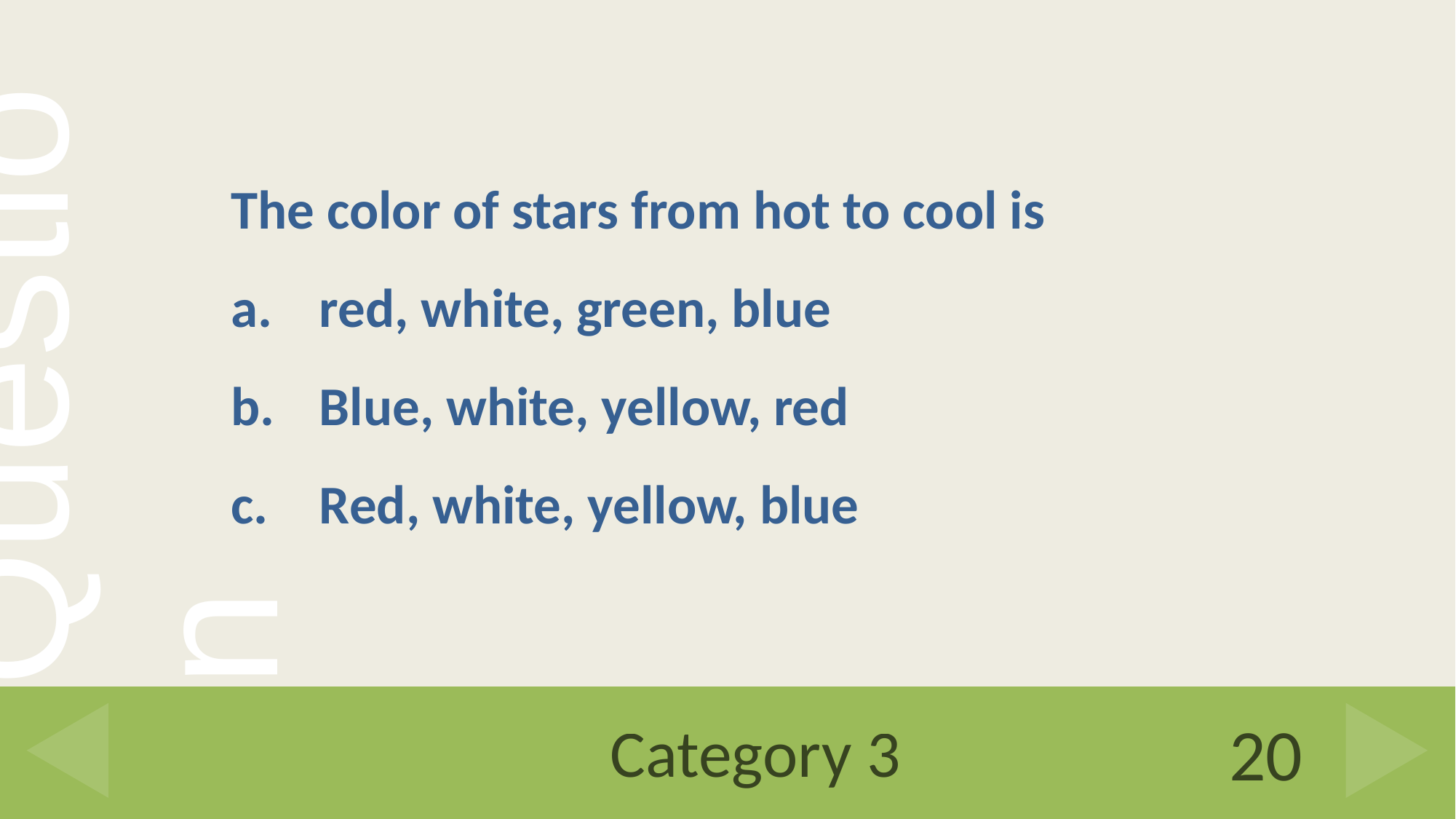

The color of stars from hot to cool is
red, white, green, blue
Blue, white, yellow, red
Red, white, yellow, blue
# Category 3
20